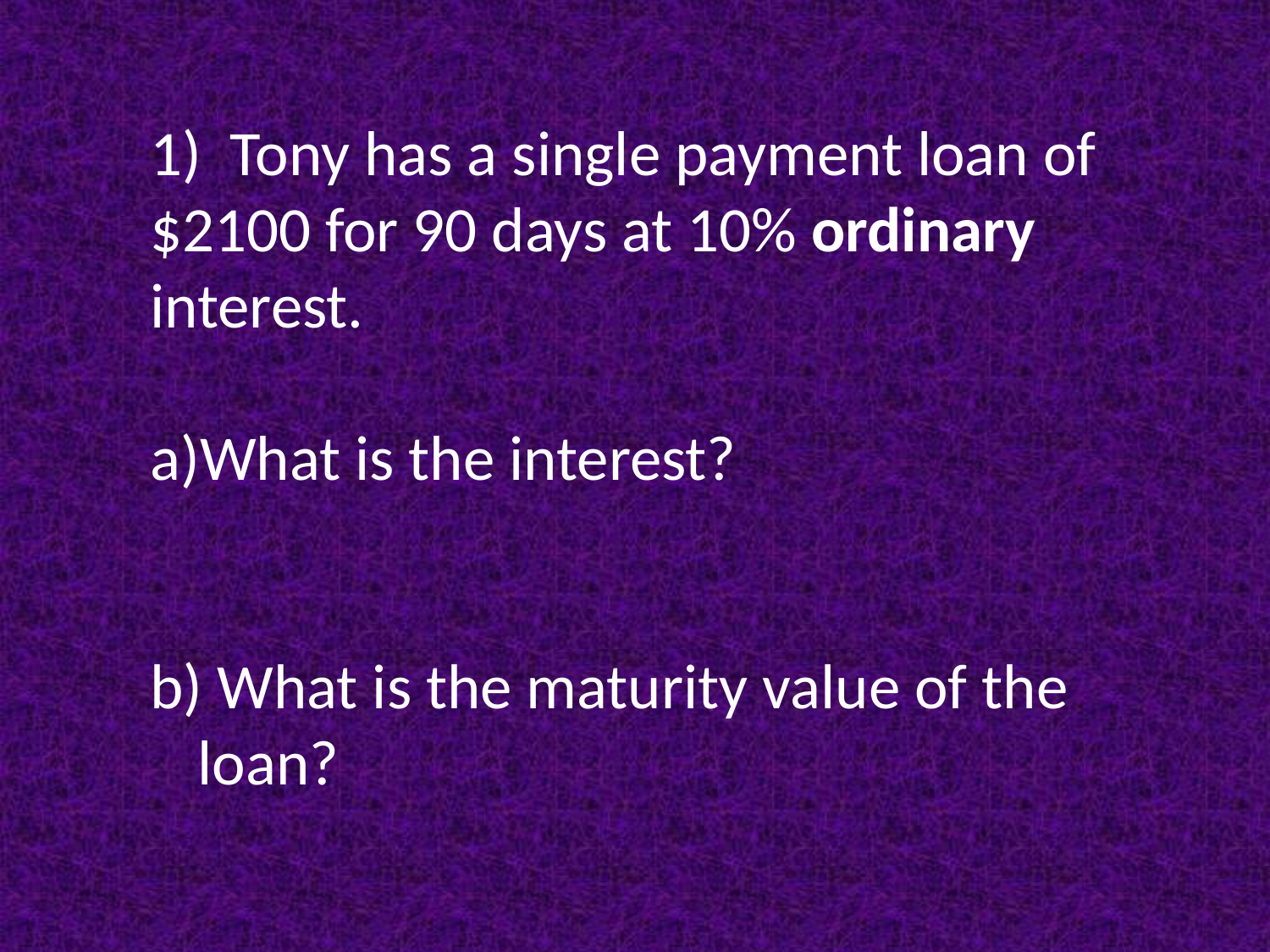

1)  Tony has a single payment loan of $2100 for 90 days at 10% ordinary interest.

What is the interest?

b) What is the maturity value of the loan?